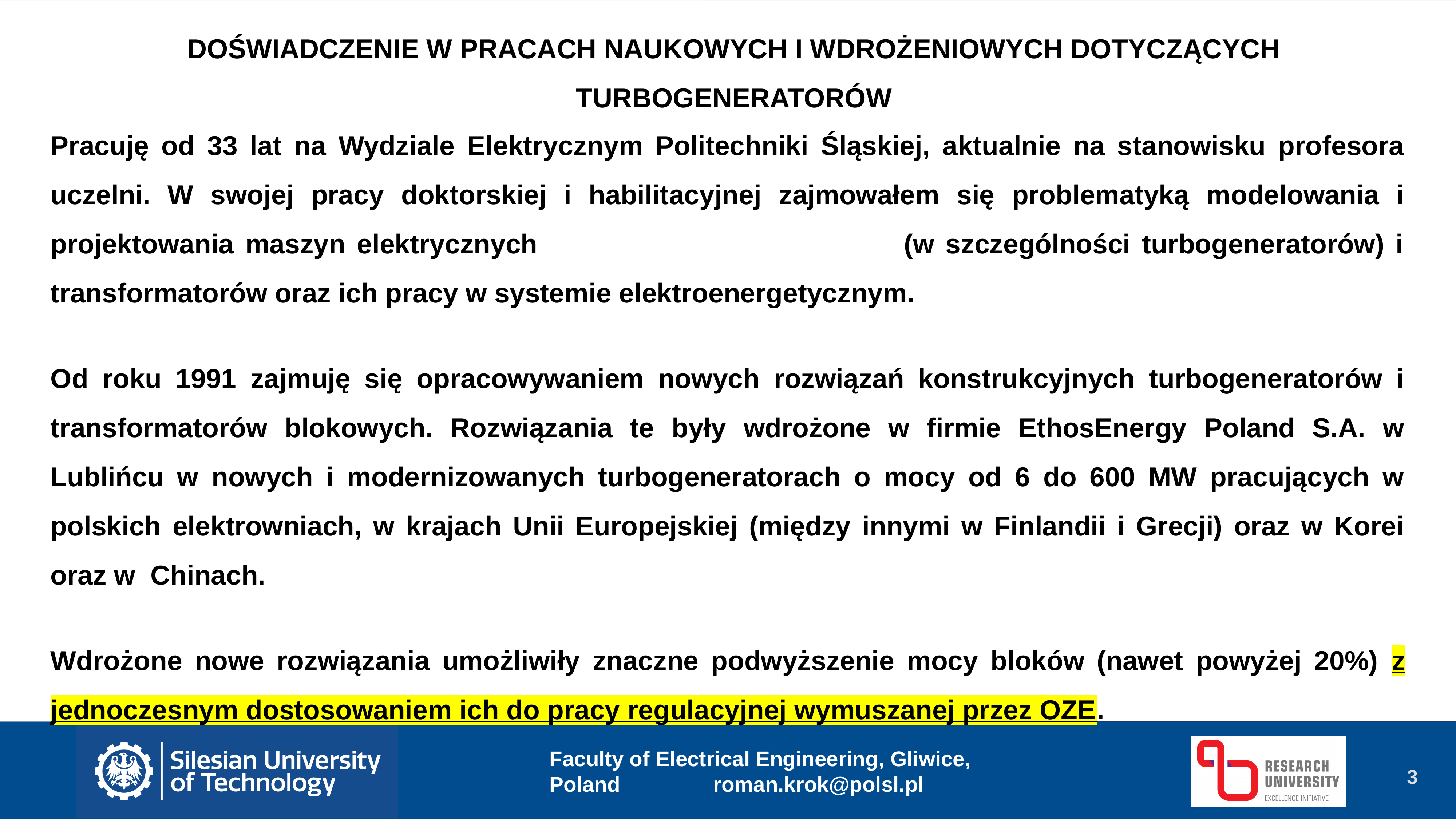

DOŚWIADCZENIE W PRACACH NAUKOWYCH I WDROŻENIOWYCH DOTYCZĄCYCH TURBOGENERATORÓW
Pracuję od 33 lat na Wydziale Elektrycznym Politechniki Śląskiej, aktualnie na stanowisku profesora uczelni. W swojej pracy doktorskiej i habilitacyjnej zajmowałem się problematyką modelowania i projektowania maszyn elektrycznych                                (w szczególności turbogeneratorów) i transformatorów oraz ich pracy w systemie elektroenergetycznym.
Od roku 1991 zajmuję się opracowywaniem nowych rozwiązań konstrukcyjnych turbogeneratorów i transformatorów blokowych. Rozwiązania te były wdrożone w firmie EthosEnergy Poland S.A. w Lublińcu w nowych i modernizowanych turbogeneratorach o mocy od 6 do 600 MW pracujących w polskich elektrowniach, w krajach Unii Europejskiej (między innymi w Finlandii i Grecji) oraz w Korei oraz w  Chinach.
Wdrożone nowe rozwiązania umożliwiły znaczne podwyższenie mocy bloków (nawet powyżej 20%) z jednoczesnym dostosowaniem ich do pracy regulacyjnej wymuszanej przez OZE.